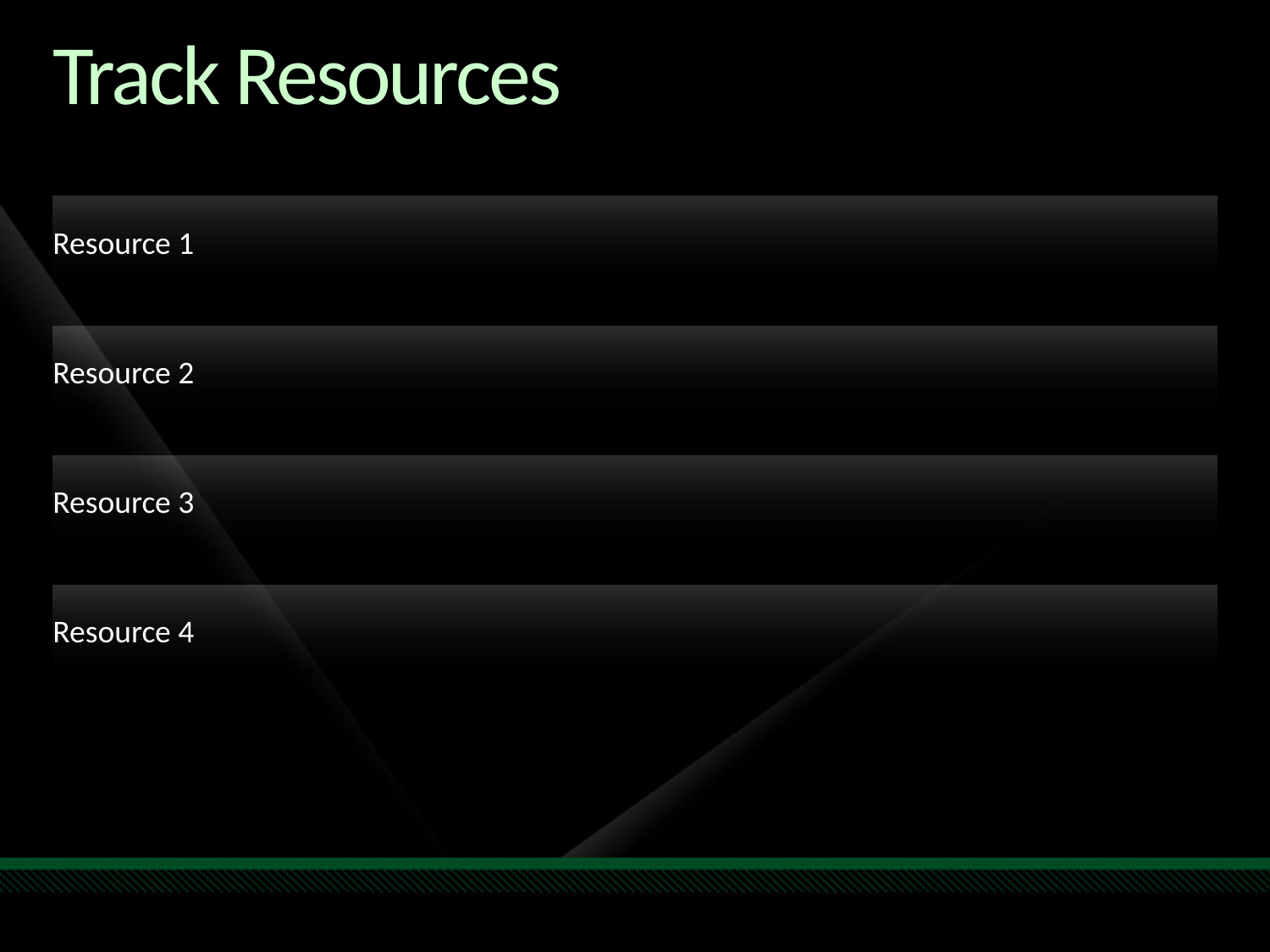

Required Slide
Track PMs will supply the content for this slide,
which will be inserted during
the final scrub.
# Track Resources
Resource 1
Resource 2
Resource 3
Resource 4